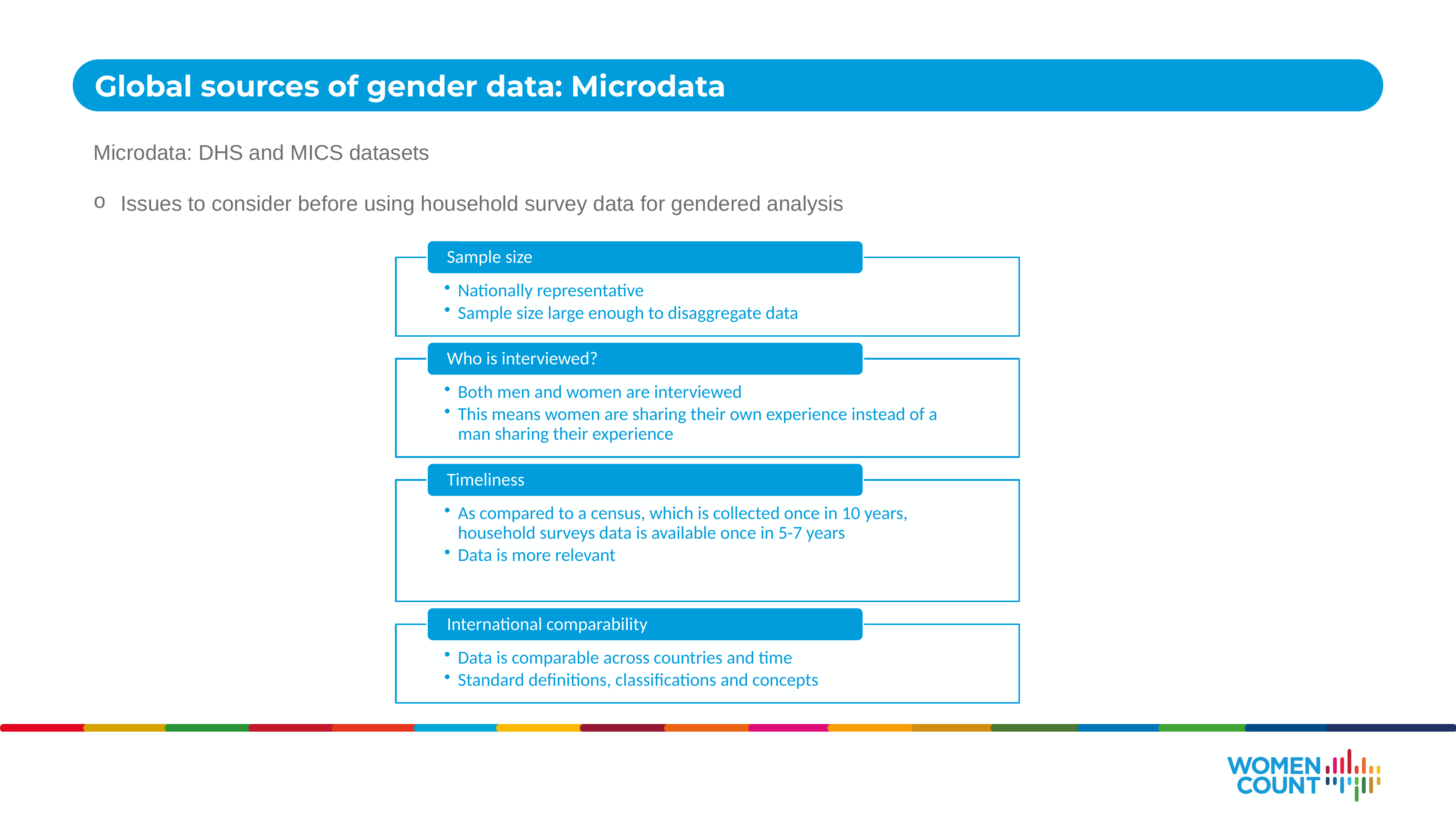

Global sources of gender data: Microdata

Microdata: DHS and MICS datasets

Issues to consider before using household survey data for gendered analysis

Nationally representative
Sample size large enough to disaggregate data
Sample size
Both men and women are interviewed
This means women are sharing their own experience instead of a man sharing their experience
Who is interviewed?
As compared to a census, which is collected once in 10 years, household surveys data is available once in 5-7 years
Data is more relevant

Timeliness
Data is comparable across countries and time
Standard definitions, classifications and concepts
International comparability